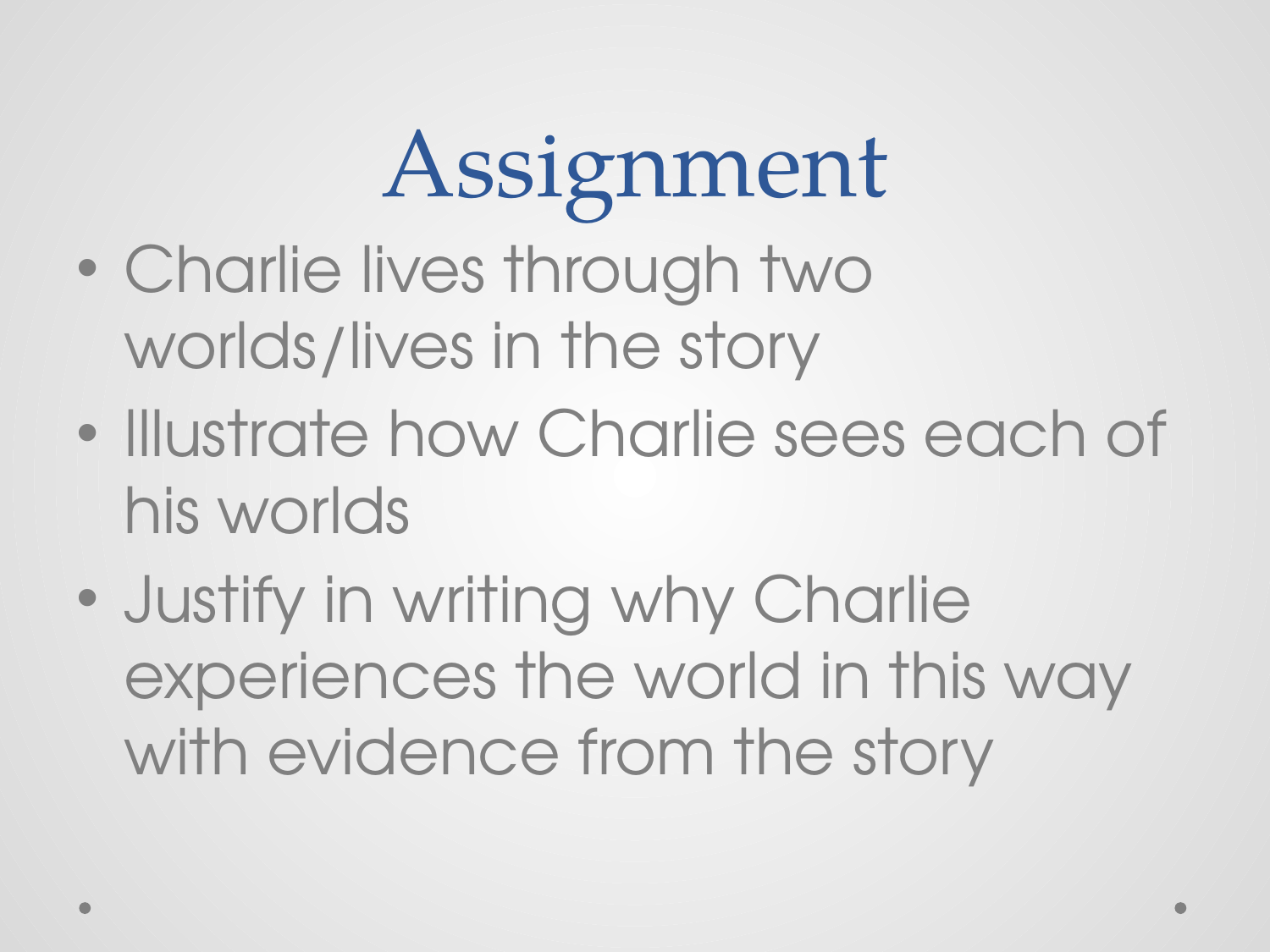

# Assignment
Charlie lives through two worlds/lives in the story
Illustrate how Charlie sees each of his worlds
Justify in writing why Charlie experiences the world in this way with evidence from the story